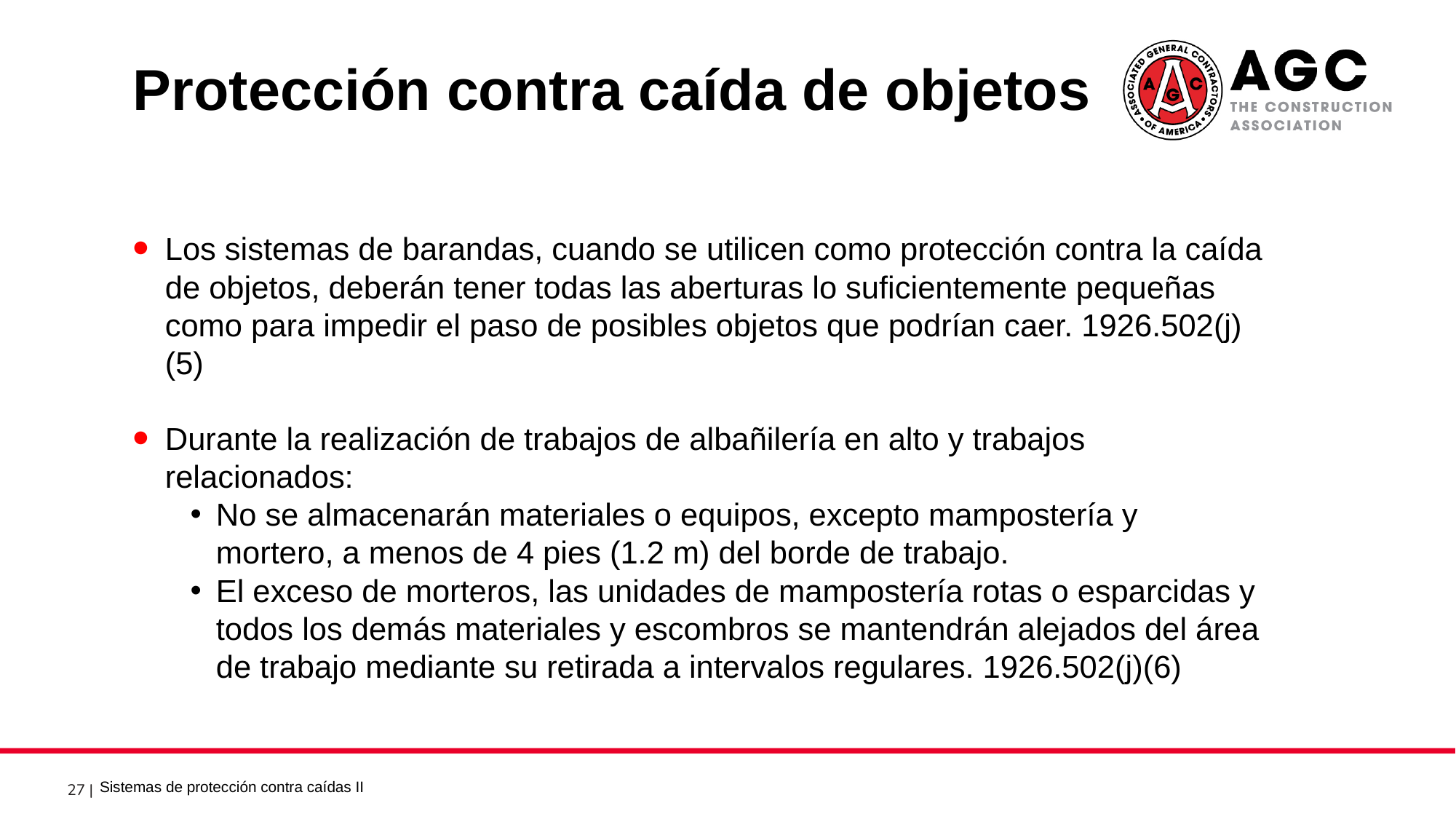

Protección contra caída de objetos 3

Los sistemas de barandas, cuando se utilicen como protección contra la caída de objetos, deberán tener todas las aberturas lo suficientemente pequeñas como para impedir el paso de posibles objetos que podrían caer. 1926.502(j)(5)

Durante la realización de trabajos de albañilería en alto y trabajos relacionados:
No se almacenarán materiales o equipos, excepto mampostería y mortero, a menos de 4 pies (1.2 m) del borde de trabajo.
El exceso de morteros, las unidades de mampostería rotas o esparcidas y todos los demás materiales y escombros se mantendrán alejados del área de trabajo mediante su retirada a intervalos regulares. 1926.502(j)(6)
Sistemas de protección contra caídas II